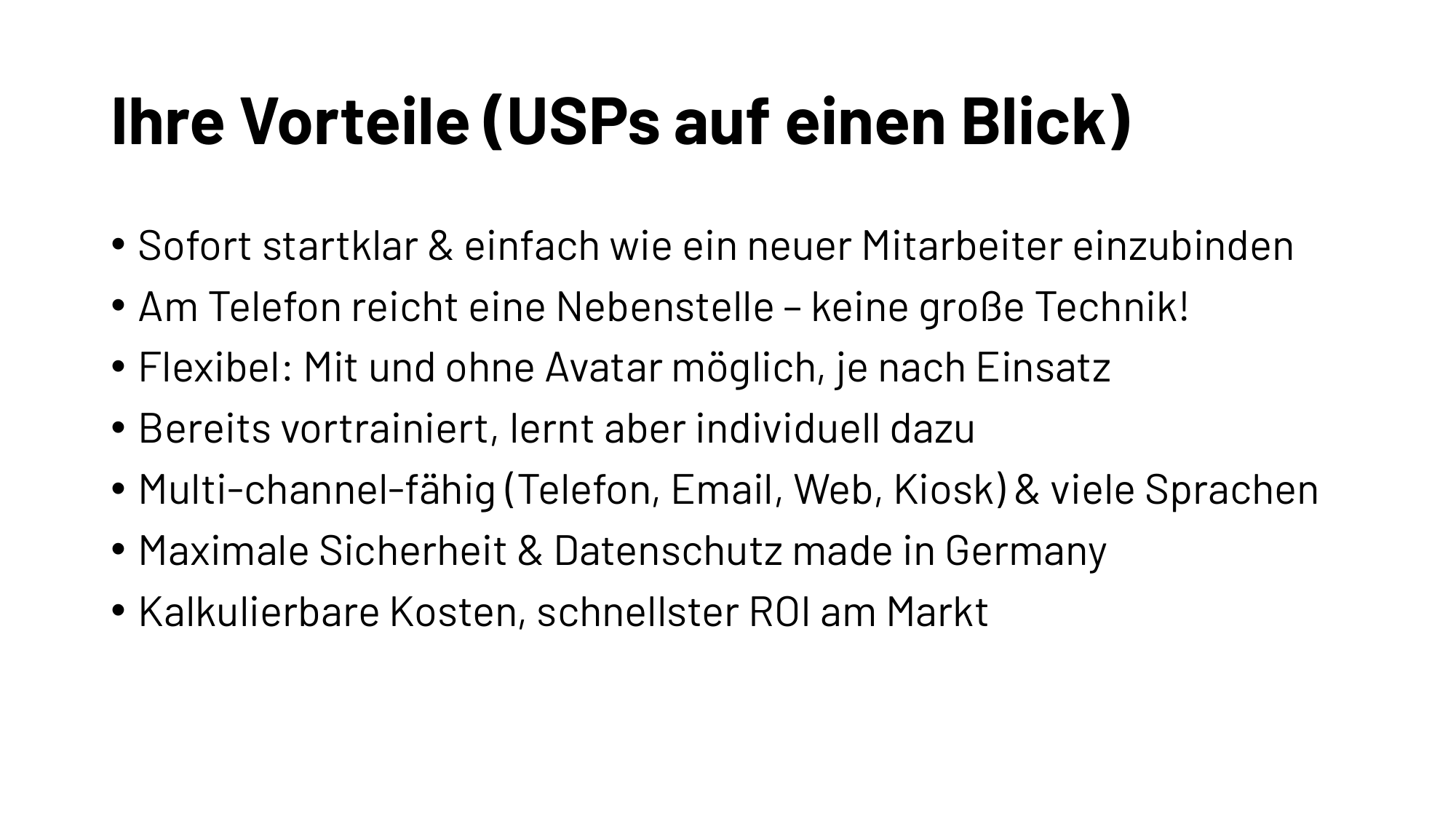

# Ihre Vorteile (USPs auf einen Blick)
Sofort startklar & einfach wie ein neuer Mitarbeiter einzubinden
Am Telefon reicht eine Nebenstelle – keine große Technik!
Flexibel: Mit und ohne Avatar möglich, je nach Einsatz
Bereits vortrainiert, lernt aber individuell dazu
Multi-channel-fähig (Telefon, Email, Web, Kiosk) & viele Sprachen
Maximale Sicherheit & Datenschutz made in Germany
Kalkulierbare Kosten, schnellster ROI am Markt